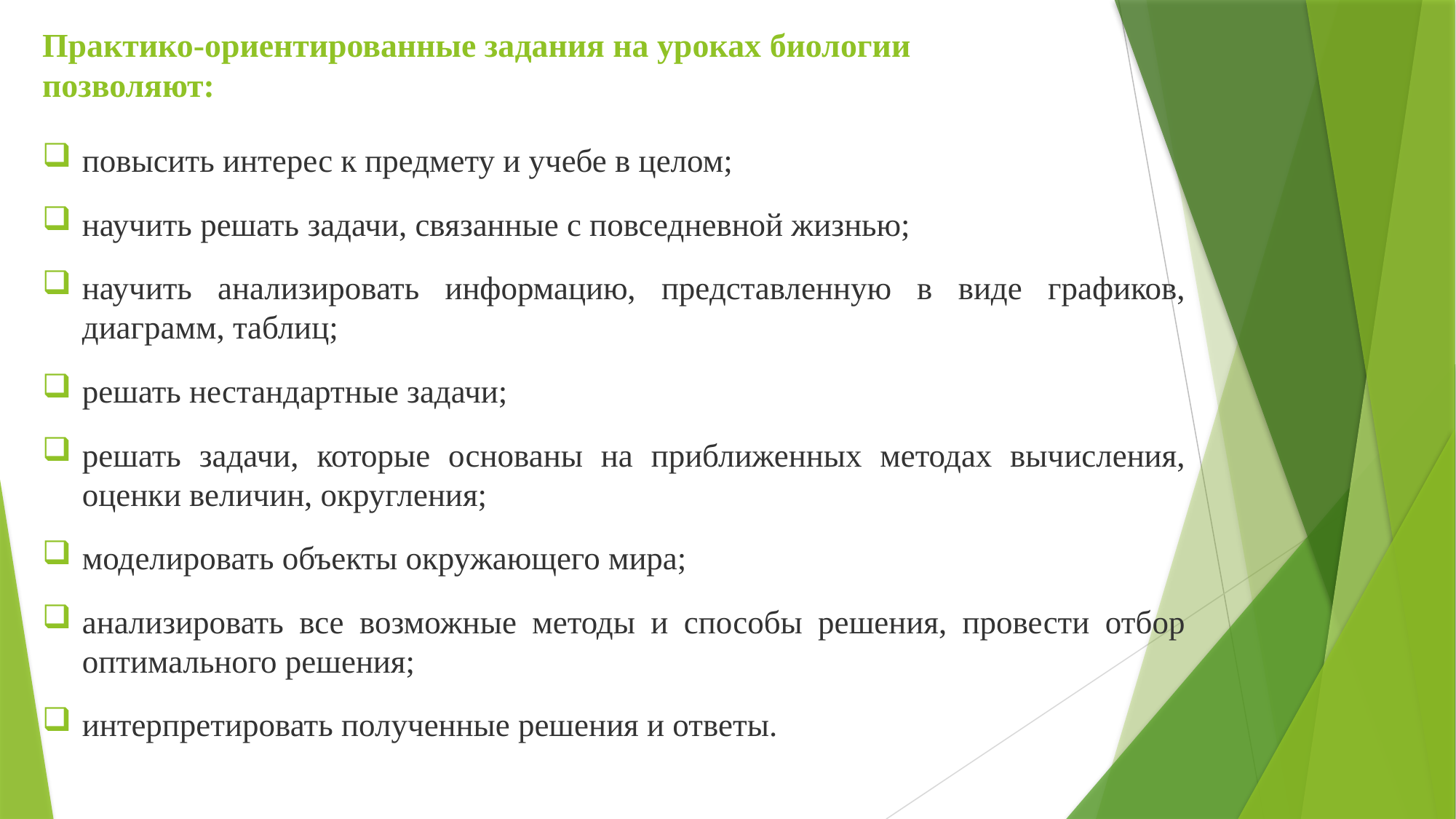

# Практико-ориентированные задания на уроках биологии позволяют:
повысить интерес к предмету и учебе в целом;
научить решать задачи, связанные с повседневной жизнью;
научить анализировать информацию, представленную в виде графиков, диаграмм, таблиц;
решать нестандартные задачи;
решать задачи, которые основаны на приближенных методах вычисления, оценки величин, округления;
моделировать объекты окружающего мира;
анализировать все возможные методы и способы решения, провести отбор оптимального решения;
интерпретировать полученные решения и ответы.